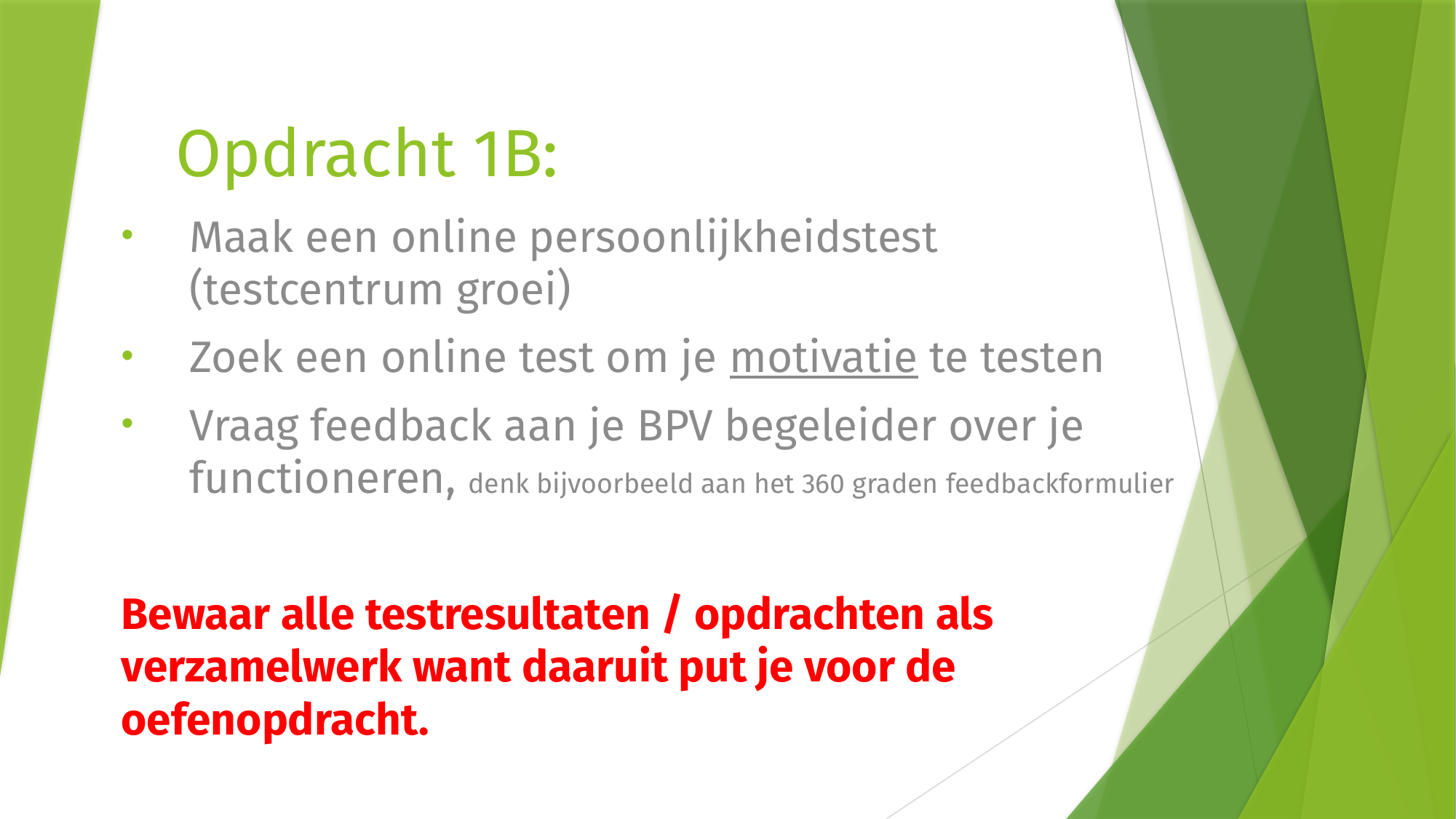

# Opdracht 1B:
Maak een online persoonlijkheidstest (testcentrum groei)
Zoek een online test om je motivatie te testen
Vraag feedback aan je BPV begeleider over je functioneren, denk bijvoorbeeld aan het 360 graden feedbackformulier

Bewaar alle testresultaten / opdrachten als verzamelwerk want daaruit put je voor de oefenopdracht.